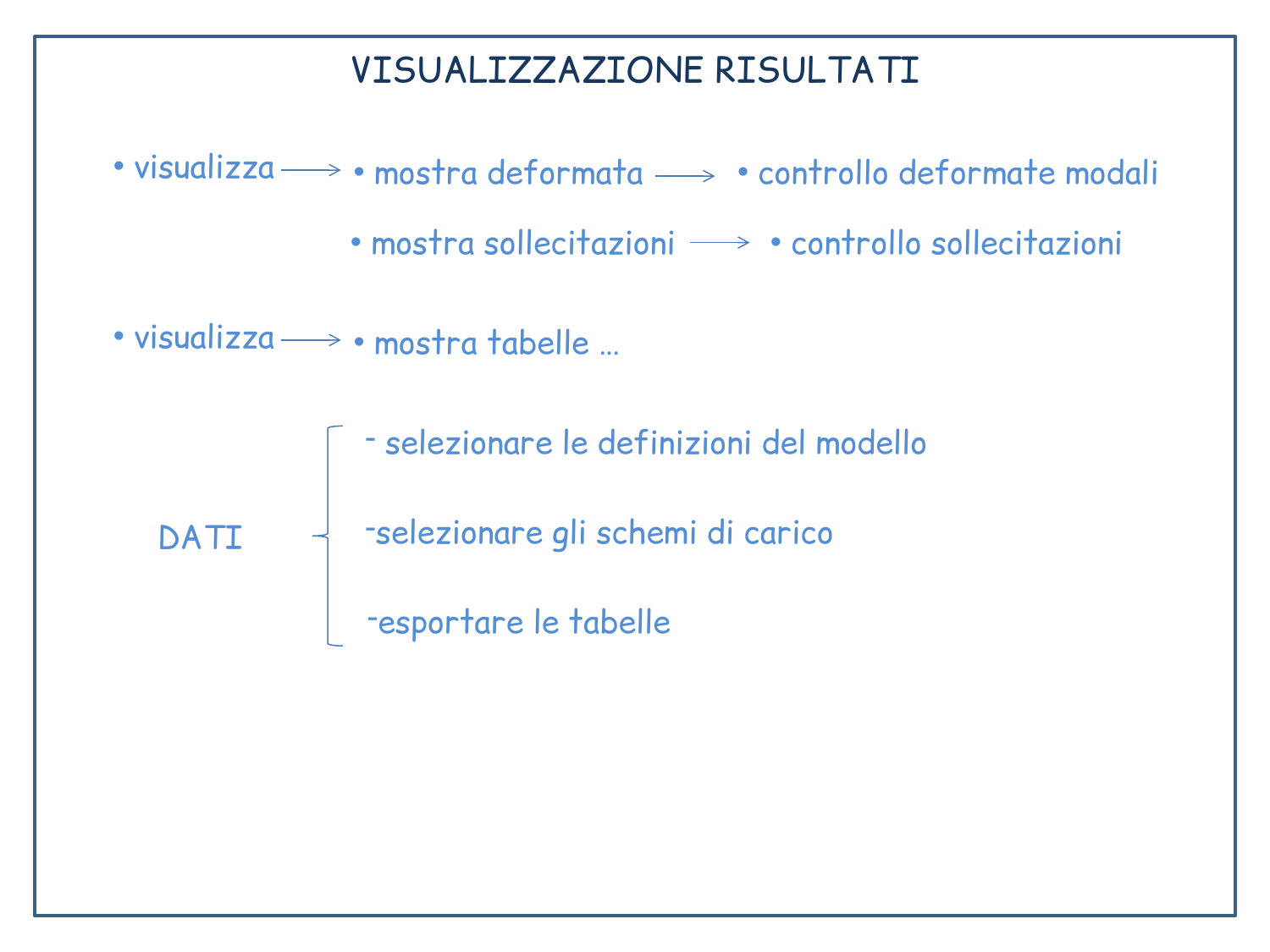

VISUALIZZAZIONE RISULTATI
 visualizza
 mostra deformata
 controllo deformate modali
 mostra sollecitazioni
 controllo sollecitazioni
 visualizza
 mostra tabelle …
 selezionare le definizioni del modello

selezionare gli schemi di carico
DATI
esportare le tabelle